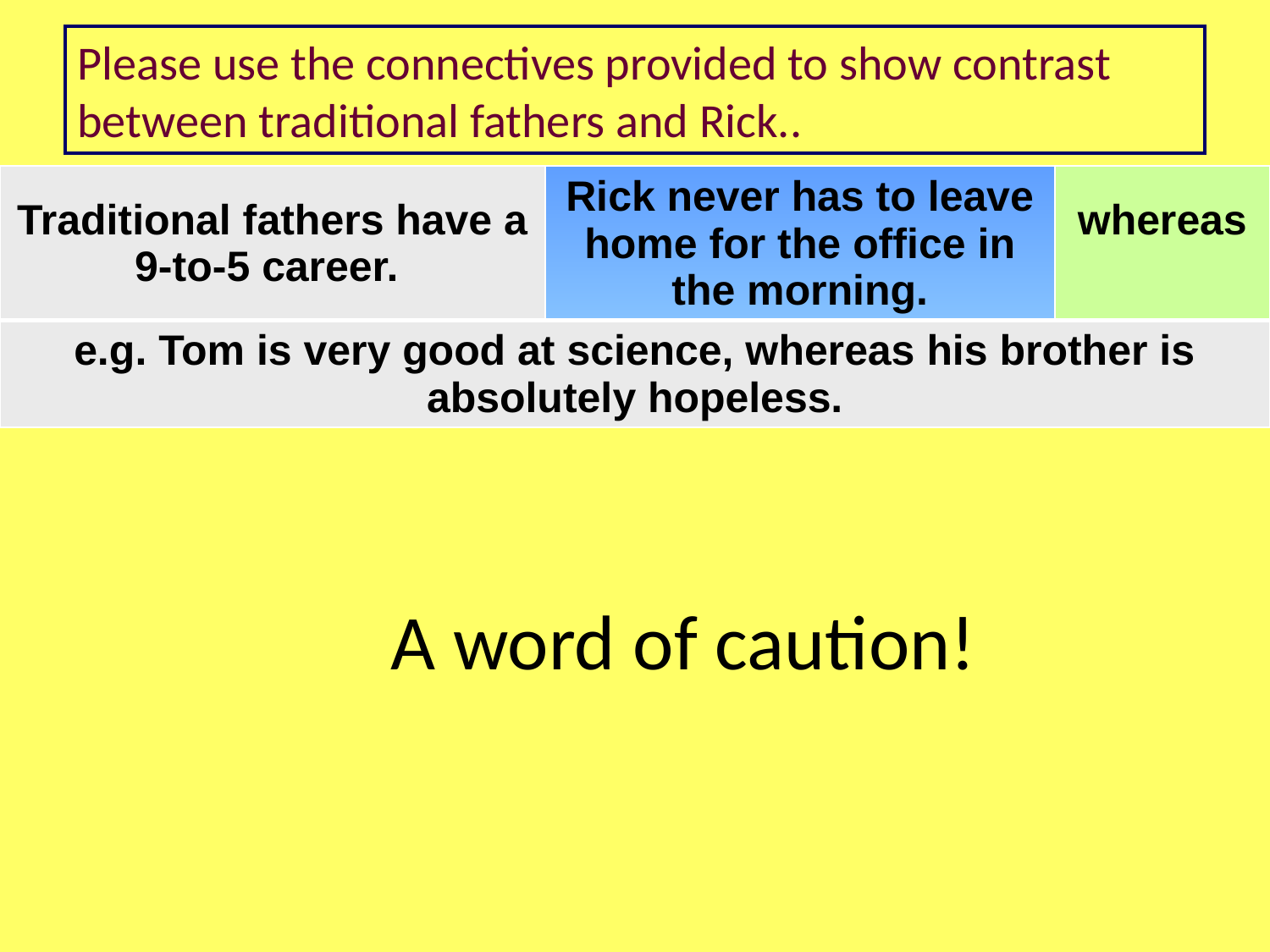

Please use the connectives provided to show contrast between traditional fathers and Rick..
| Traditional fathers have a 9-to-5 career. | Rick never has to leave home for the office in the morning. | whereas |
| --- | --- | --- |
| e.g. Tom is very good at science, whereas his brother is absolutely hopeless. |  |  |
A word of caution!